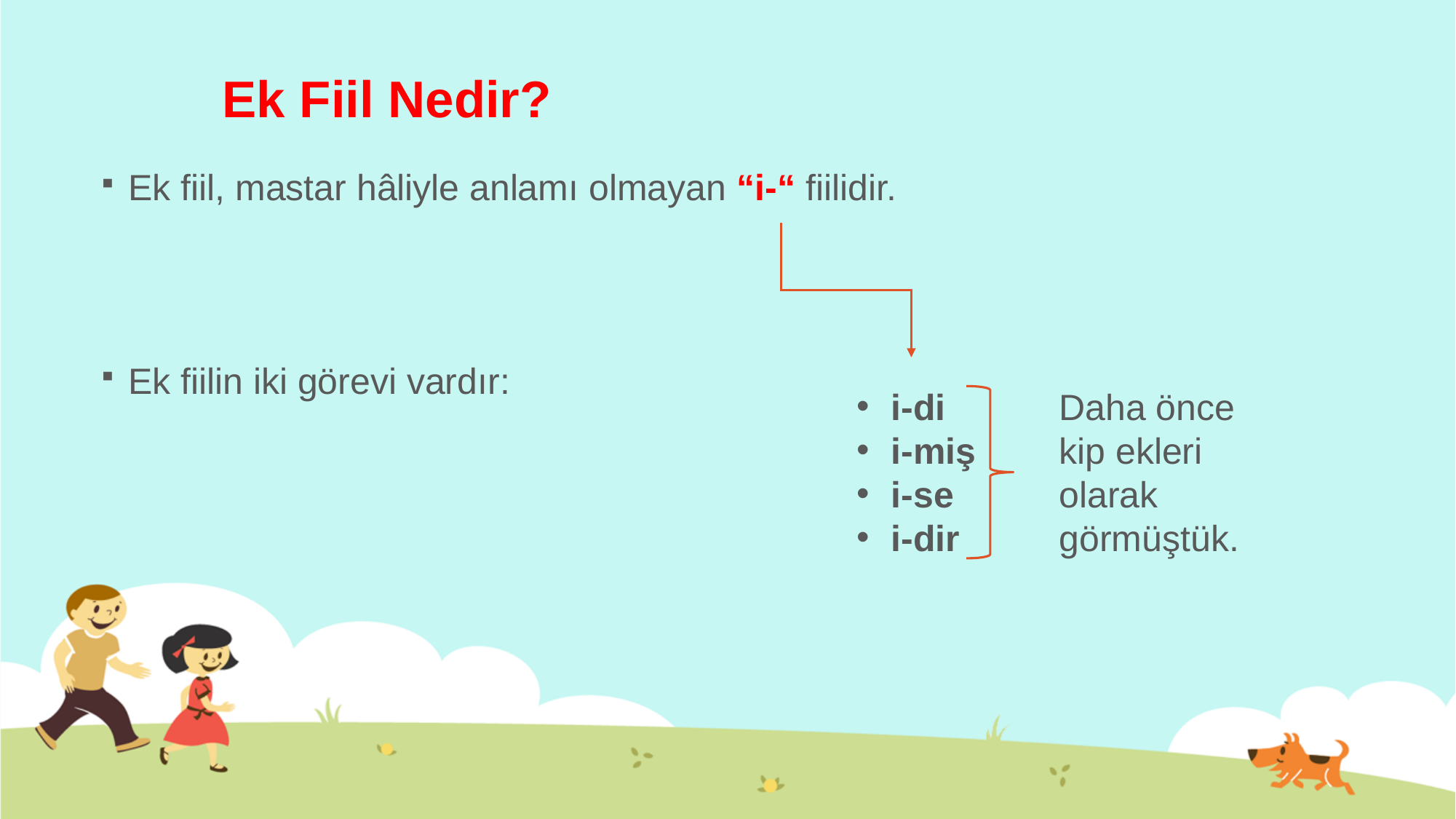

# Ek Fiil Nedir?
Ek fiil, mastar hâliyle anlamı olmayan “i-“ fiilidir.
Ek fiilin iki görevi vardır:
i-di
i-miş
i-se
i-dir
Daha önce kip ekleri olarak görmüştük.